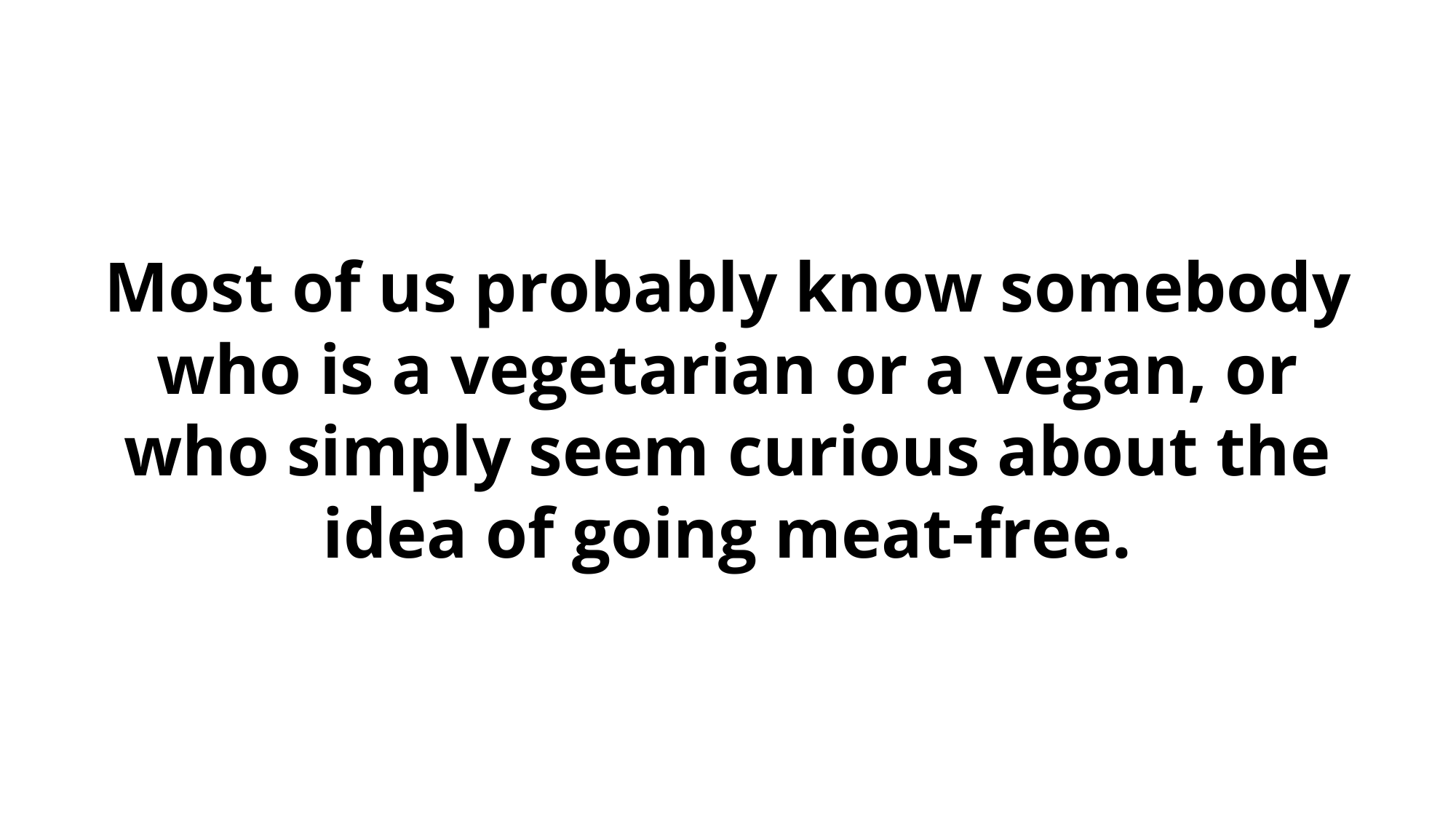

Most of us probably know somebody who is a vegetarian or a vegan, or who simply seem curious about the idea of going meat-free.